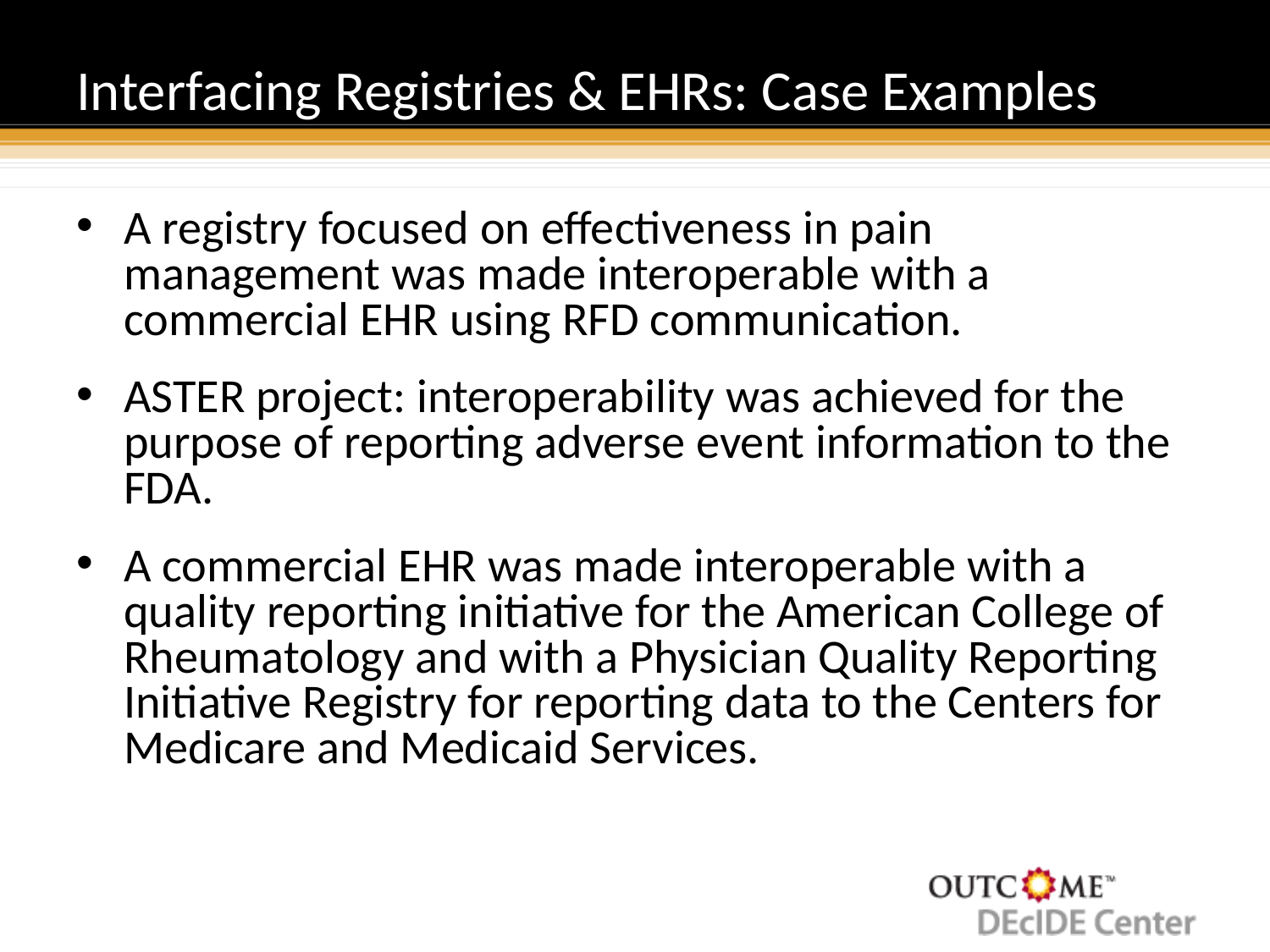

# Interfacing Registries & EHRs: Case Examples
A registry focused on effectiveness in pain management was made interoperable with a commercial EHR using RFD communication.
ASTER project: interoperability was achieved for the purpose of reporting adverse event information to the FDA.
A commercial EHR was made interoperable with a quality reporting initiative for the American College of Rheumatology and with a Physician Quality Reporting Initiative Registry for reporting data to the Centers for Medicare and Medicaid Services.